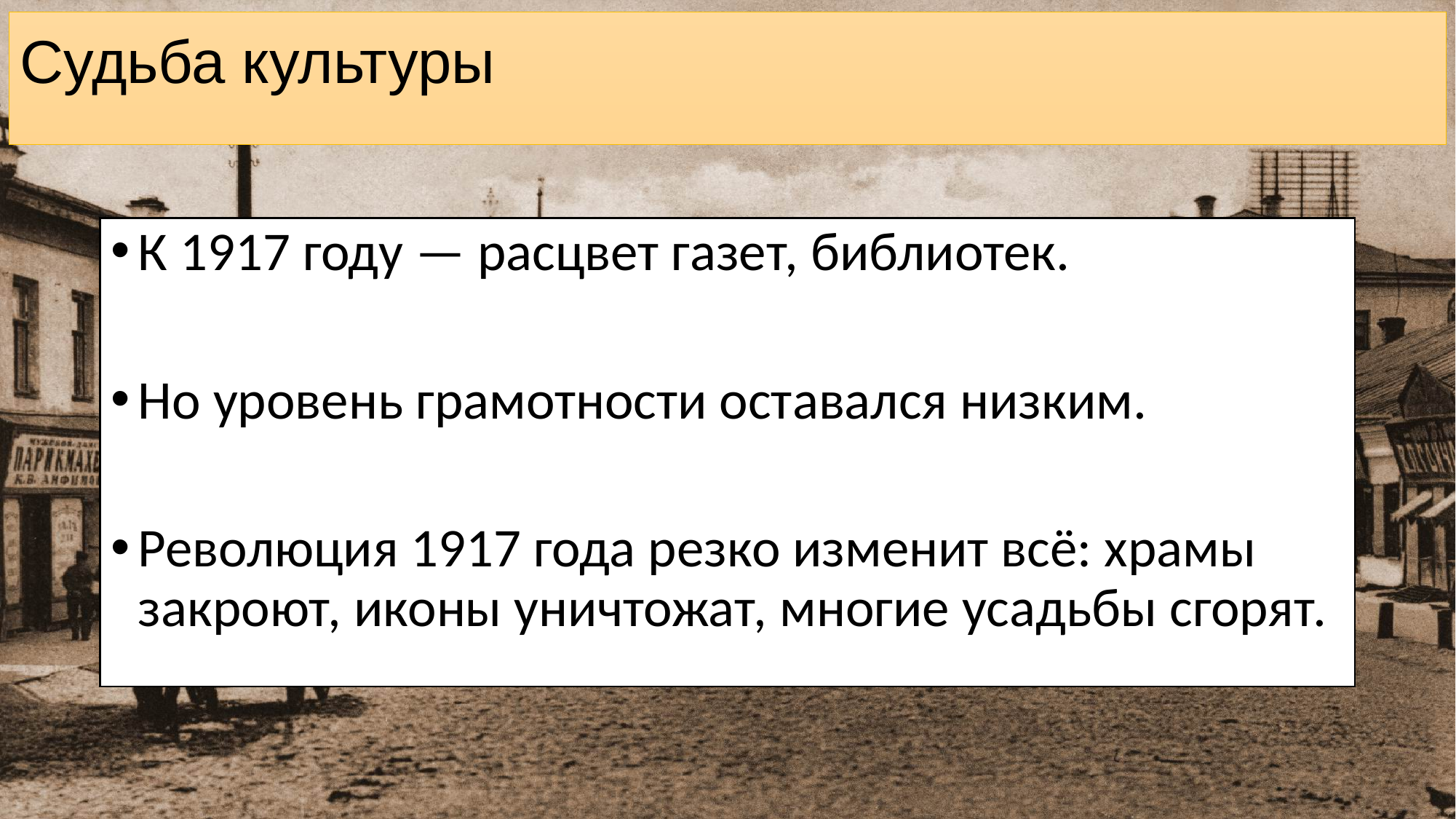

# Судьба культуры
К 1917 году — расцвет газет, библиотек.

Но уровень грамотности оставался низким.

Революция 1917 года резко изменит всё: храмы закроют, иконы уничтожат, многие усадьбы сгорят.